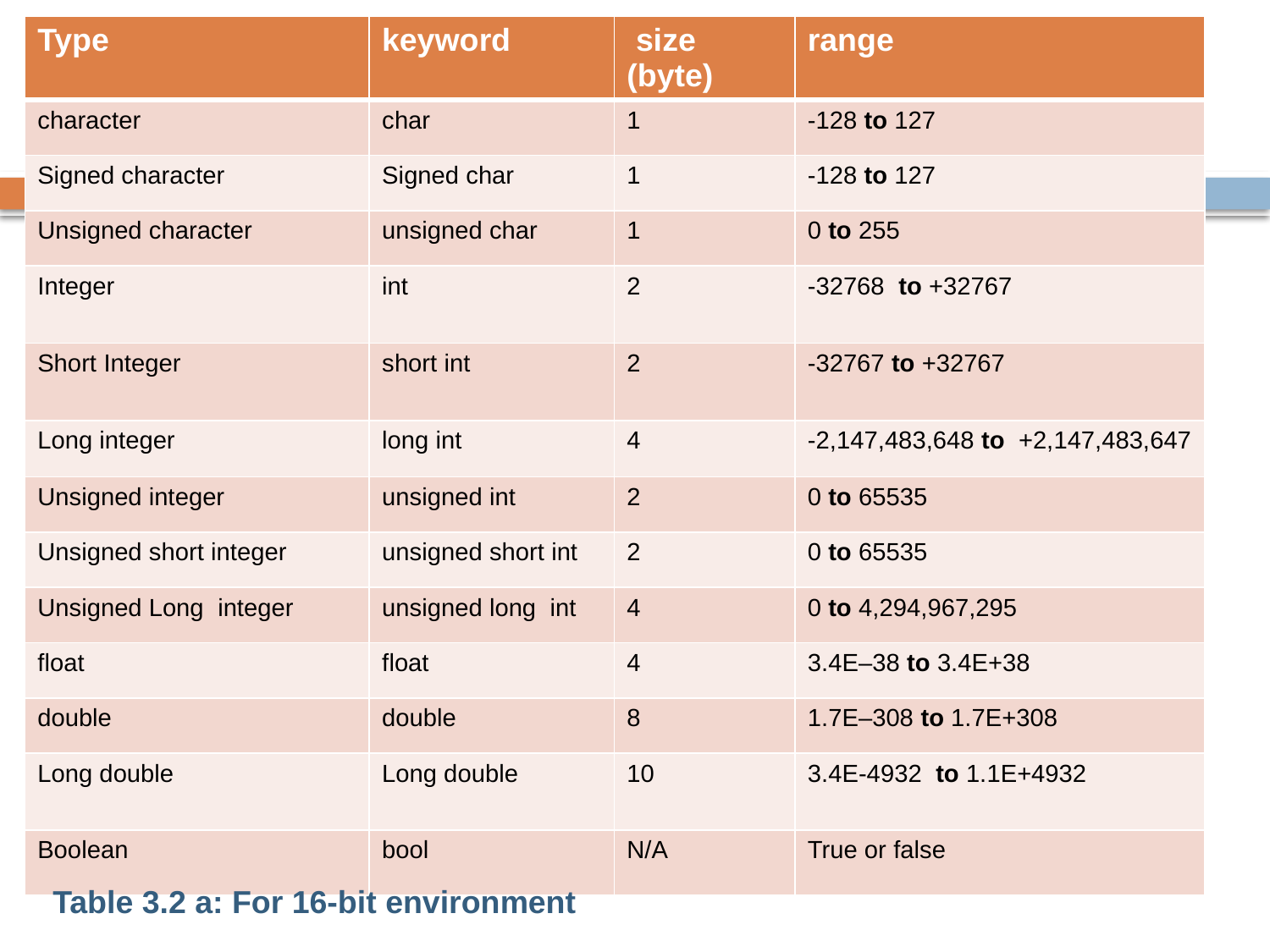

| Type | keyword | size (byte) | range |
| --- | --- | --- | --- |
| character | char | 1 | -128 to 127 |
| Signed character | Signed char | 1 | -128 to 127 |
| Unsigned character | unsigned char | 1 | 0 to 255 |
| Integer | int | 2 | -32768 to +32767 |
| Short Integer | short int | 2 | -32767 to +32767 |
| Long integer | long int | 4 | -2,147,483,648 to +2,147,483,647 |
| Unsigned integer | unsigned int | 2 | 0 to 65535 |
| Unsigned short integer | unsigned short int | 2 | 0 to 65535 |
| Unsigned Long integer | unsigned long int | 4 | 0 to 4,294,967,295 |
| float | float | 4 | 3.4E–38 to 3.4E+38 |
| double | double | 8 | 1.7E–308 to 1.7E+308 |
| Long double | Long double | 10 | 3.4E-4932 to 1.1E+4932 |
| Boolean | bool | N/A | True or false |
#
15
Table 3.2 a: For 16-bit environment